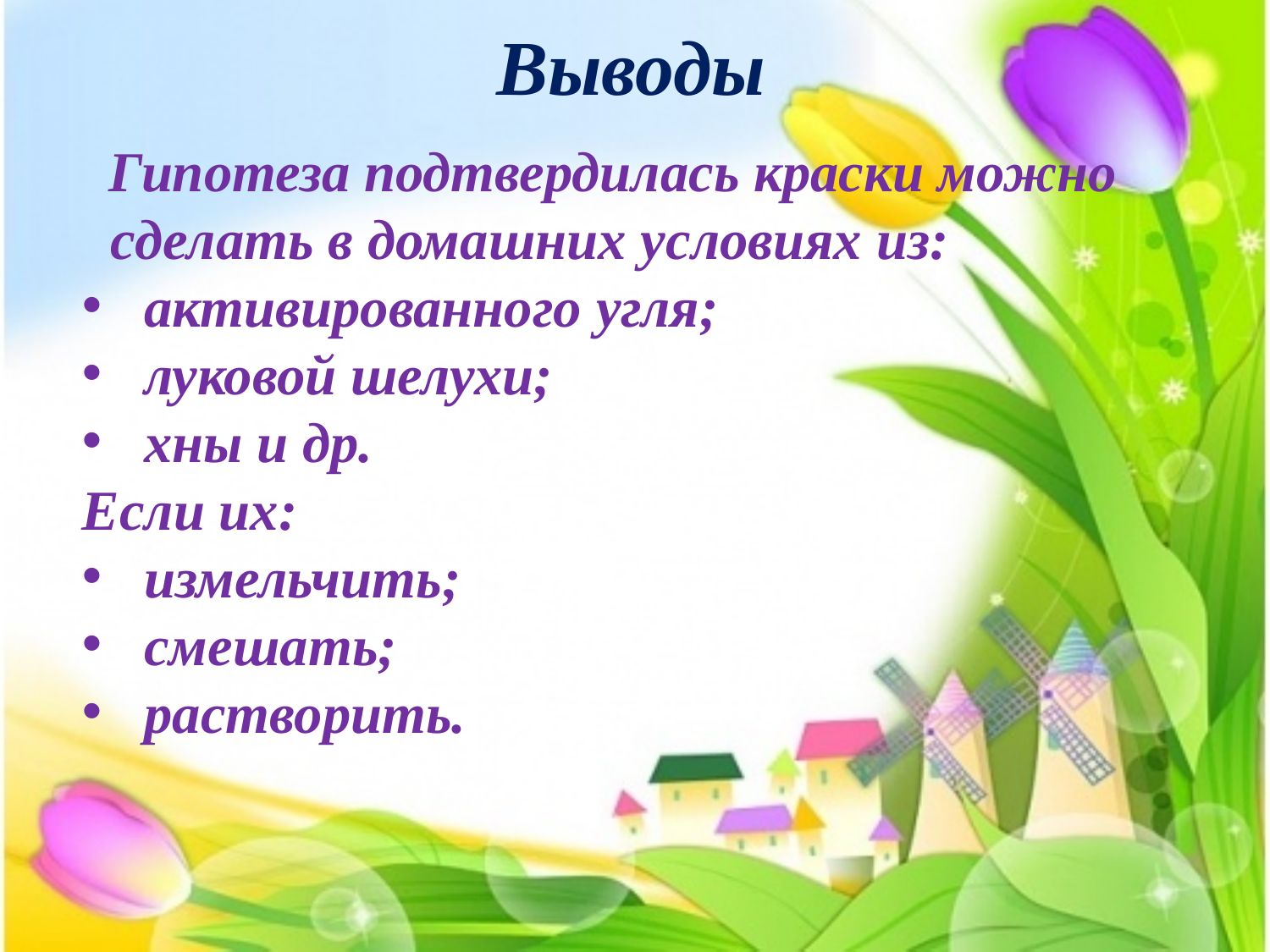

# Выводы
  Гипотеза подтвердилась краски можно   сделать в домашних условиях из:
   активированного угля;
   луковой шелухи;
   хны и др.
Если их:
   измельчить;
   смешать;
   растворить.